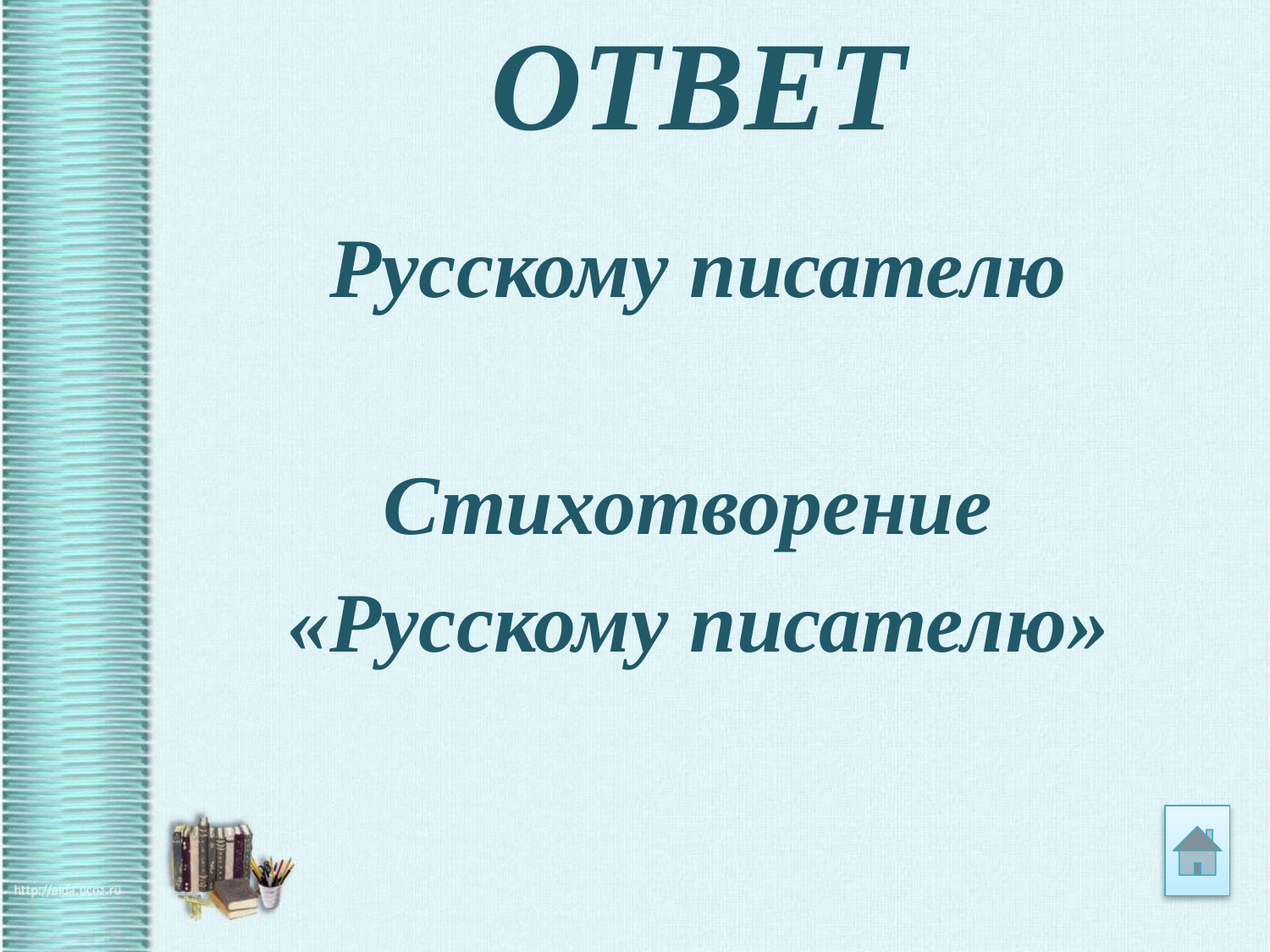

# ОТВЕТ
Русскому писателю

Стихотворение
«Русскому писателю»